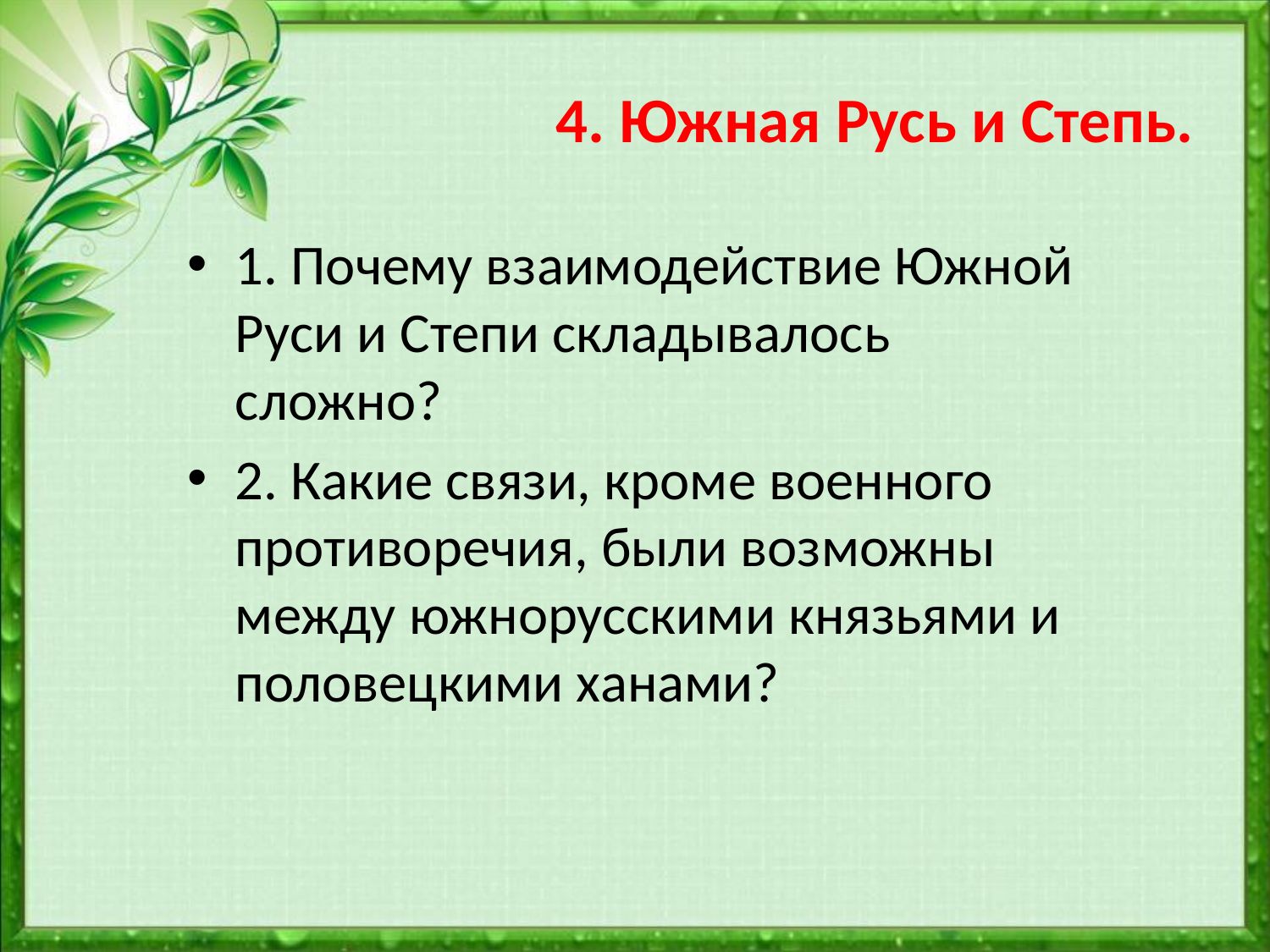

# 4. Южная Русь и Степь.
1. Почему взаимодействие Южной Руси и Степи складывалось сложно?
2. Какие связи, кроме военного противоречия, были возможны между южнорусскими князьями и половецкими ханами?